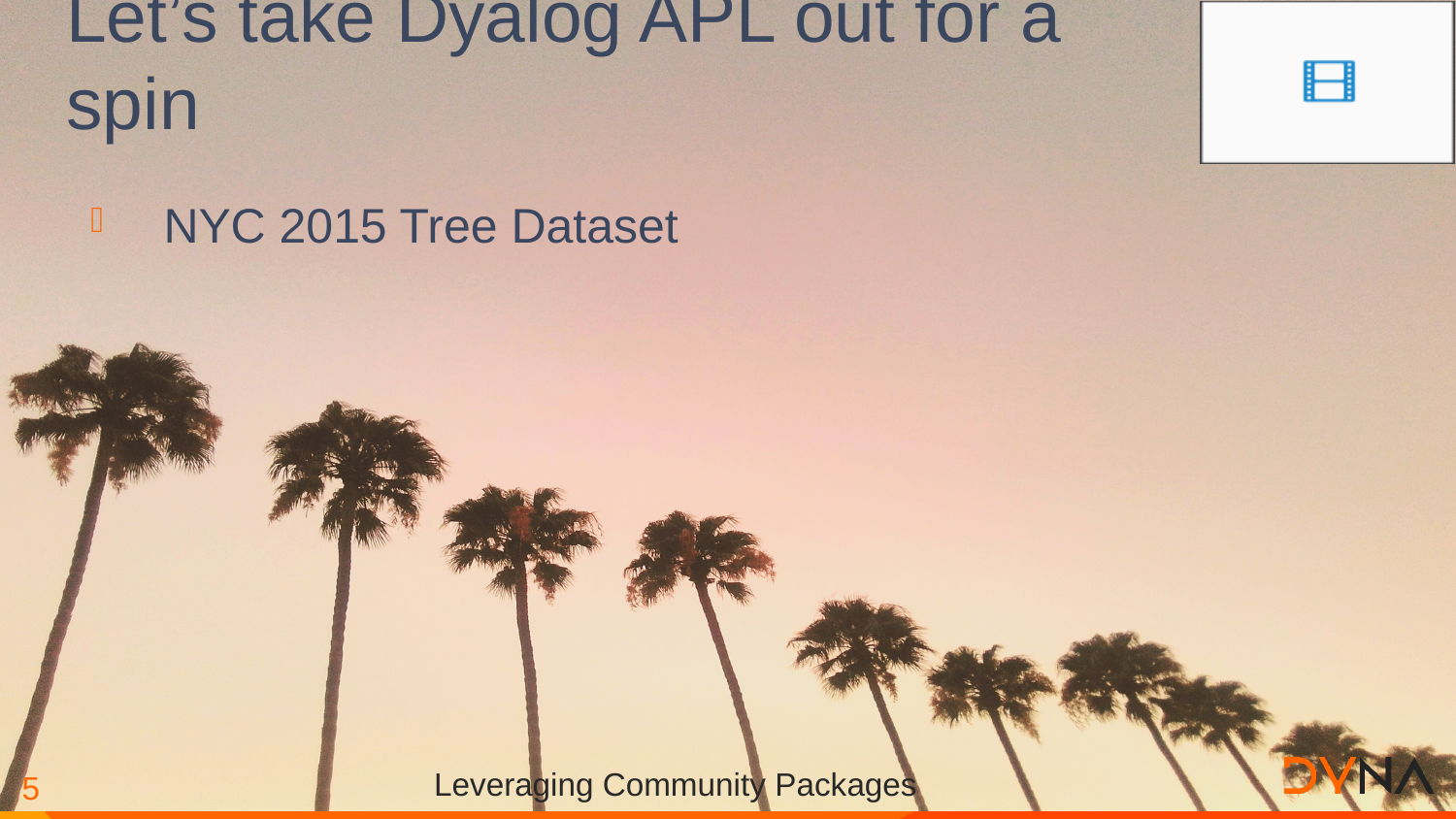

# Let’s take Dyalog APL out for a spin
NYC 2015 Tree Dataset